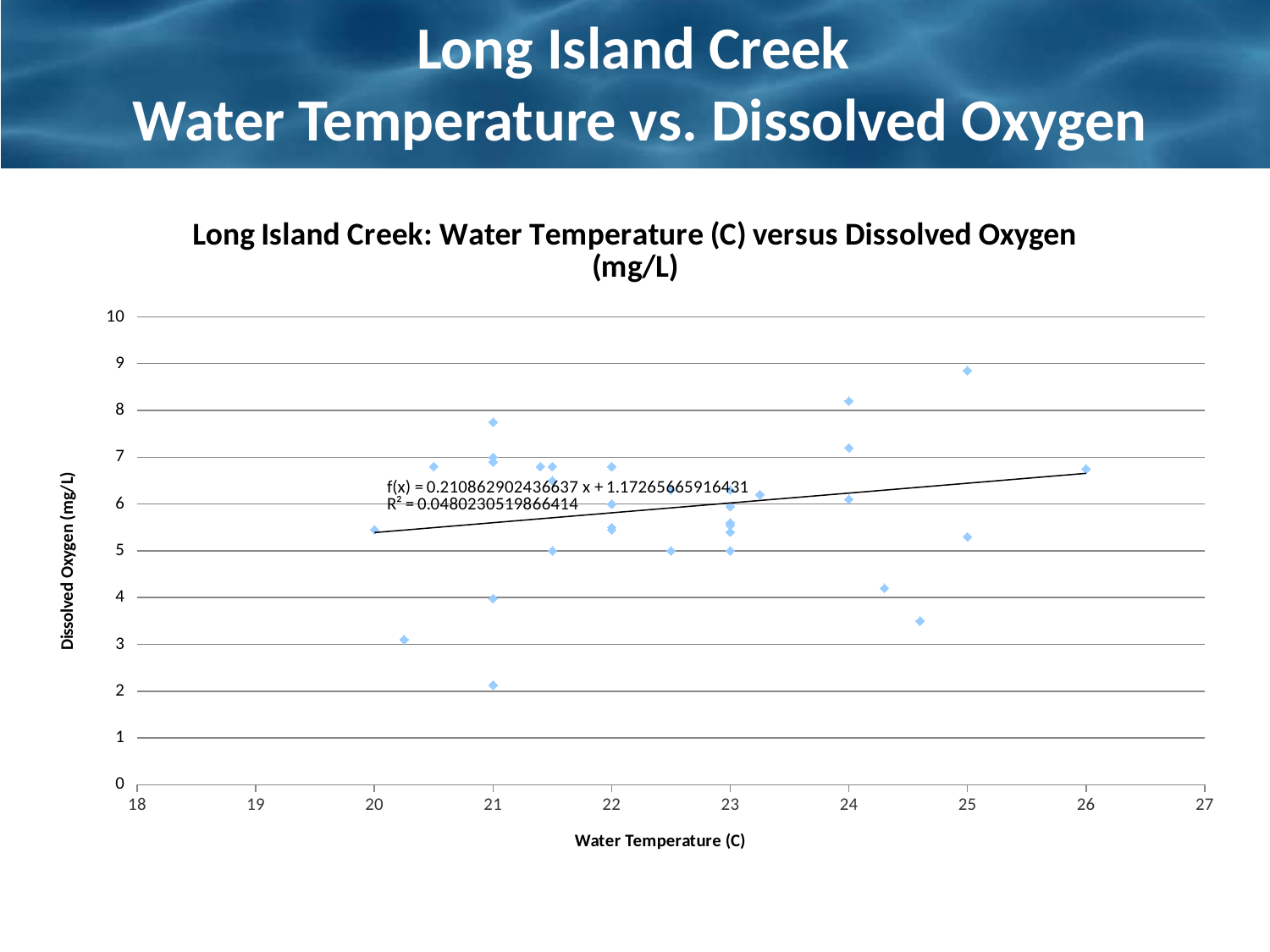

# Long Island Creek Water Temperature vs. Dissolved Oxygen

### Chart: Long Island Creek: Water Temperature (C) versus Dissolved Oxygen (mg/L)

| Category | Dissolved Oxygen |
|---|---|